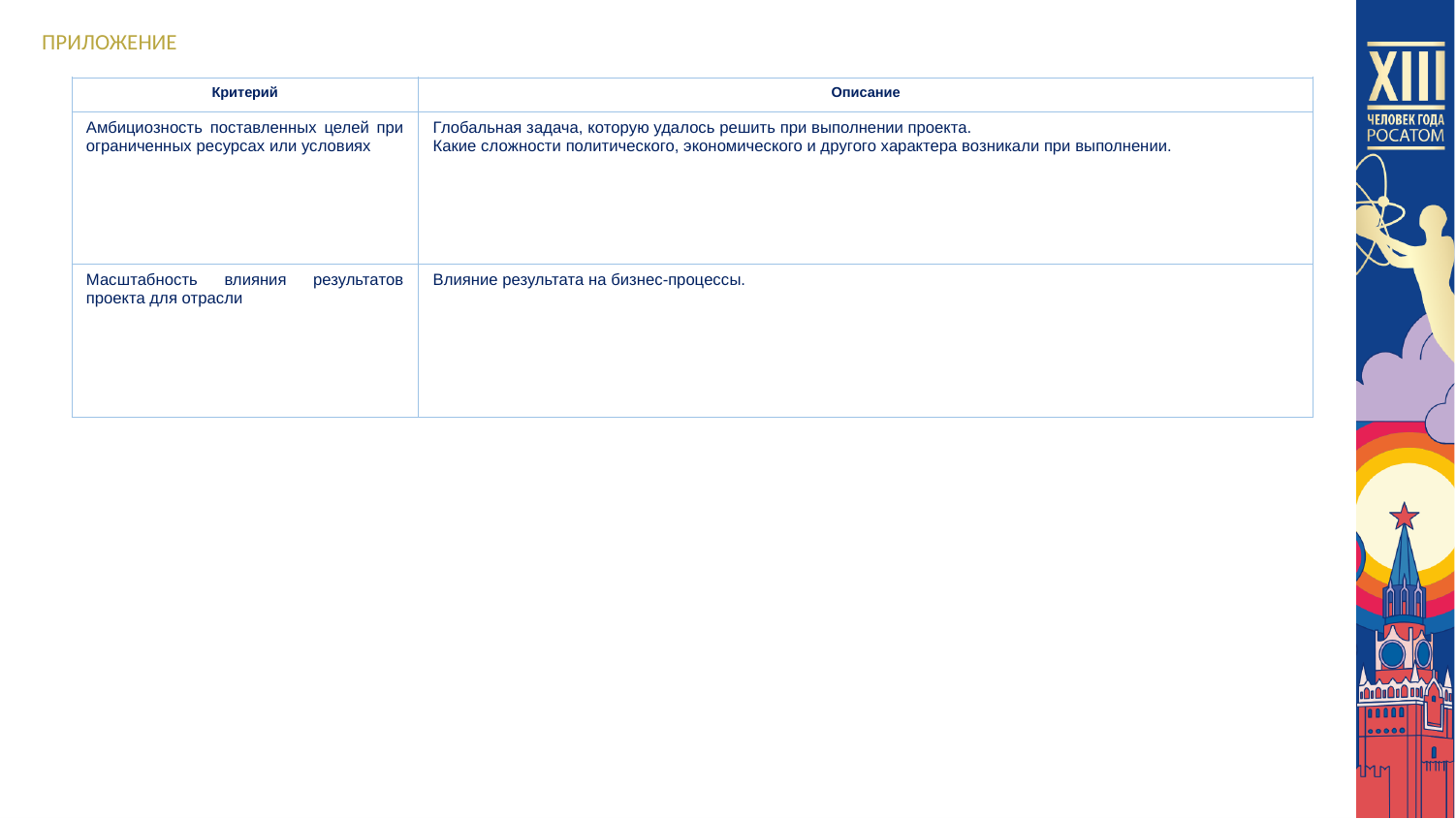

ПРИЛОЖЕНИЕ
| Критерий | Описание |
| --- | --- |
| Амбициозность поставленных целей при ограниченных ресурсах или условиях | Глобальная задача, которую удалось решить при выполнении проекта. Какие сложности политического, экономического и другого характера возникали при выполнении. |
| Масштабность влияния результатов проекта для отрасли | Влияние результата на бизнес-процессы. |